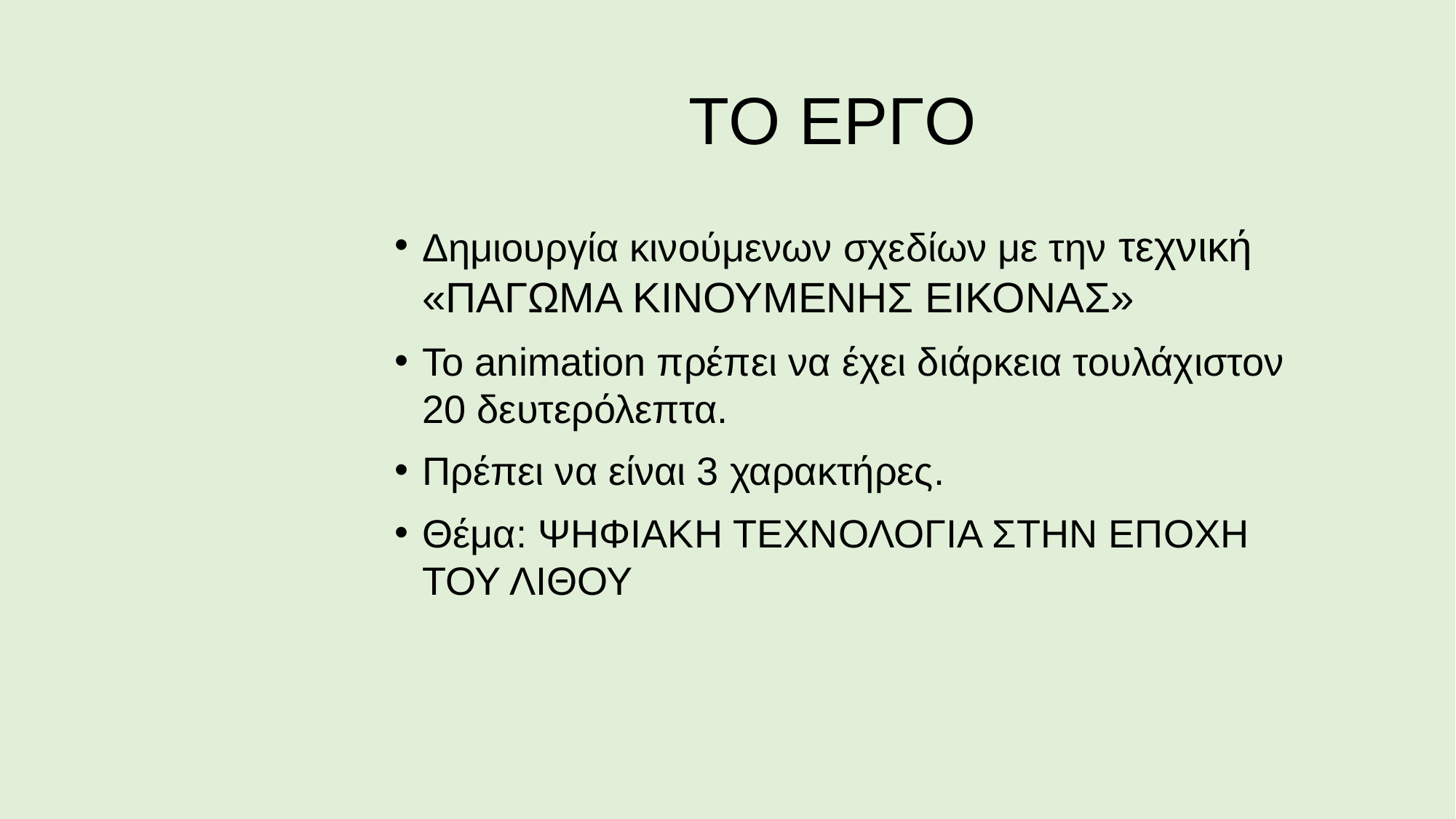

# ΤΟ ΕΡΓΟ
Δημιουργία κινούμενων σχεδίων με την τεχνική «ΠΑΓΩΜΑ ΚΙΝΟΥΜΕΝΗΣ ΕΙΚΟΝΑΣ»
Το animation πρέπει να έχει διάρκεια τουλάχιστον 20 δευτερόλεπτα.
Πρέπει να είναι 3 χαρακτήρες.
Θέμα: ΨΗΦΙΑΚΗ ΤΕΧΝΟΛΟΓΙΑ ΣΤΗΝ ΕΠΟΧΗ ΤΟΥ ΛΙΘΟΥ